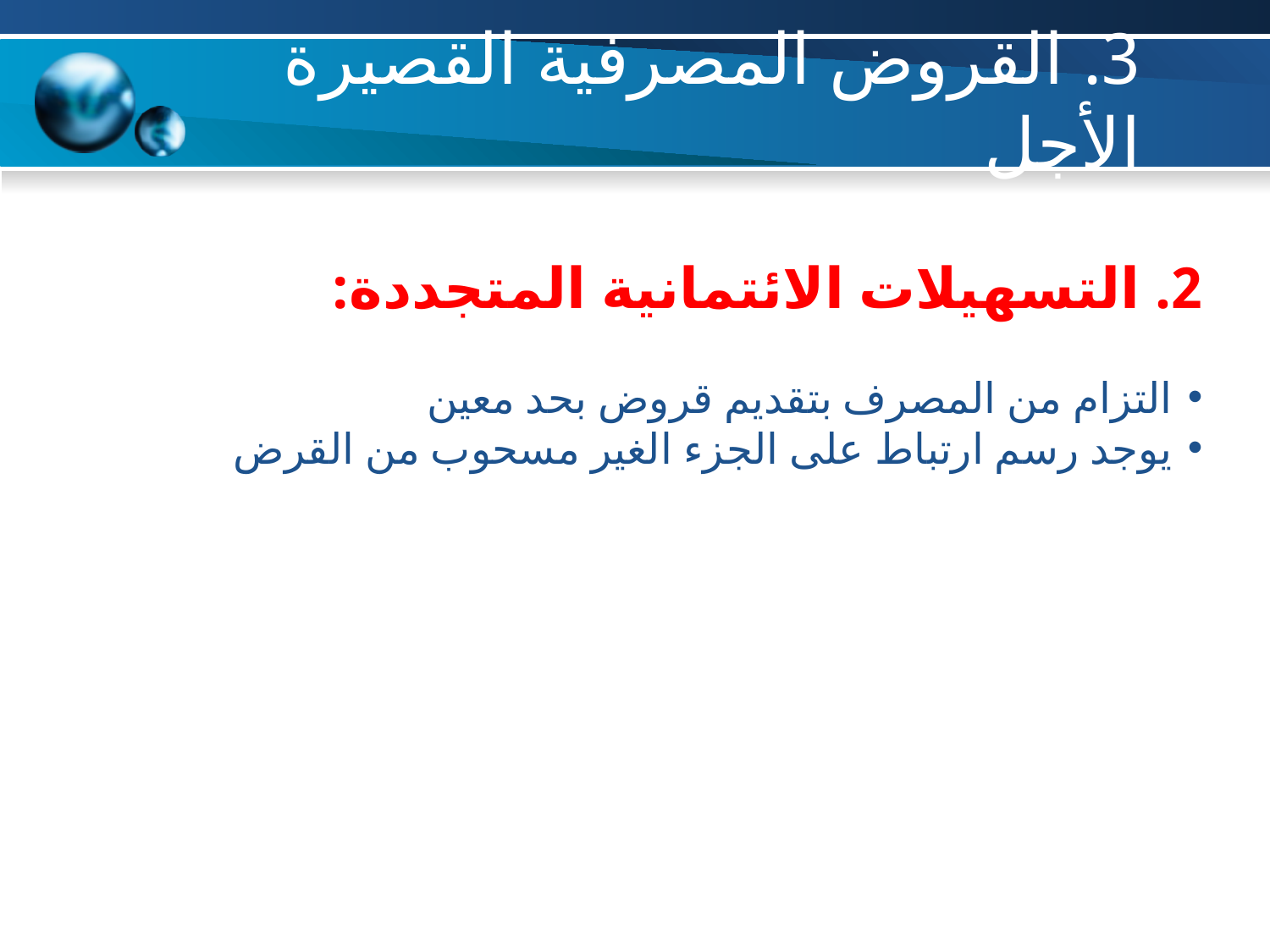

# 3. القروض المصرفية القصيرة الأجل
2. التسهيلات الائتمانية المتجددة:

التزام من المصرف بتقديم قروض بحد معين
يوجد رسم ارتباط على الجزء الغير مسحوب من القرض